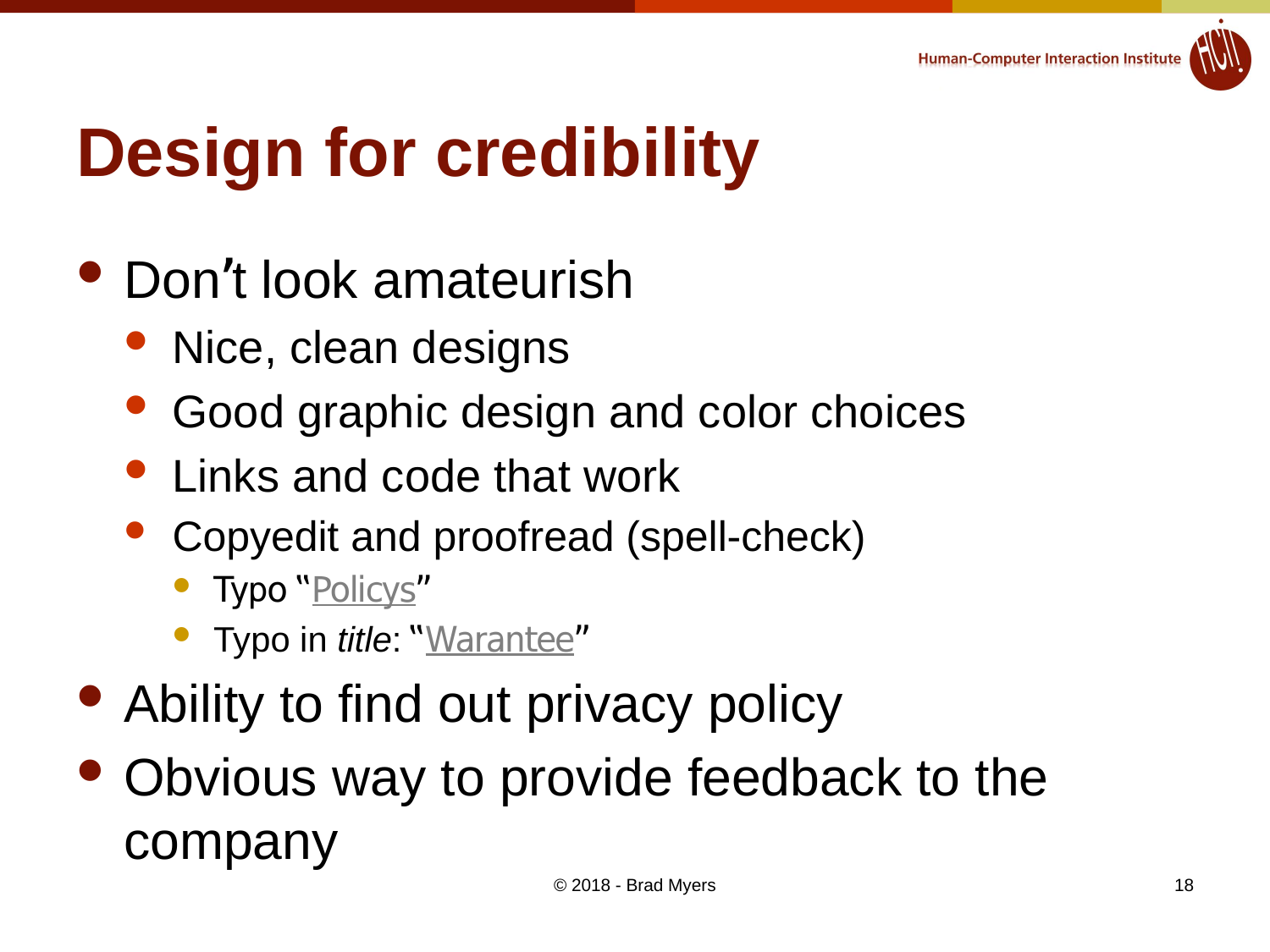

# Design for credibility
Don’t look amateurish
Nice, clean designs
Good graphic design and color choices
Links and code that work
Copyedit and proofread (spell-check)
Typo “Policys”
Typo in title: “Warantee”
Ability to find out privacy policy
Obvious way to provide feedback to the company
© 2018 - Brad Myers
18